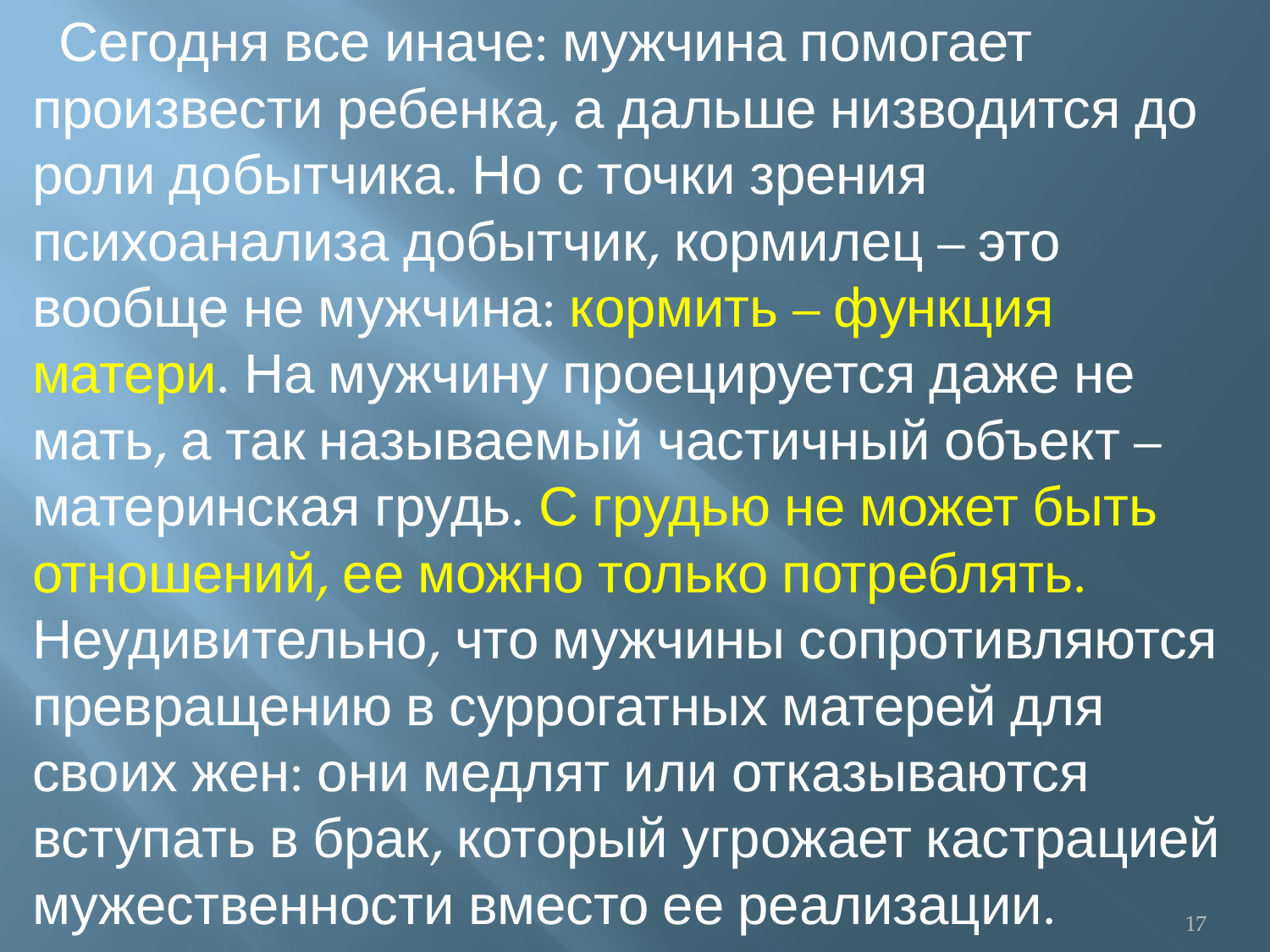

Сегодня все иначе: мужчина помогает произвести ребенка, а дальше низводится до роли добытчика. Но с точки зрения психоанализа добытчик, кормилец – это вообще не мужчина: кормить – функция матери. На мужчину проецируется даже не мать, а так называемый частичный объект – материнская грудь. С грудью не может быть отношений, ее можно только потреблять. Неудивительно, что мужчины сопротивляются превращению в суррогатных матерей для своих жен: они медлят или отказываются вступать в брак, который угрожает кастрацией мужественности вместо ее реализации.

17